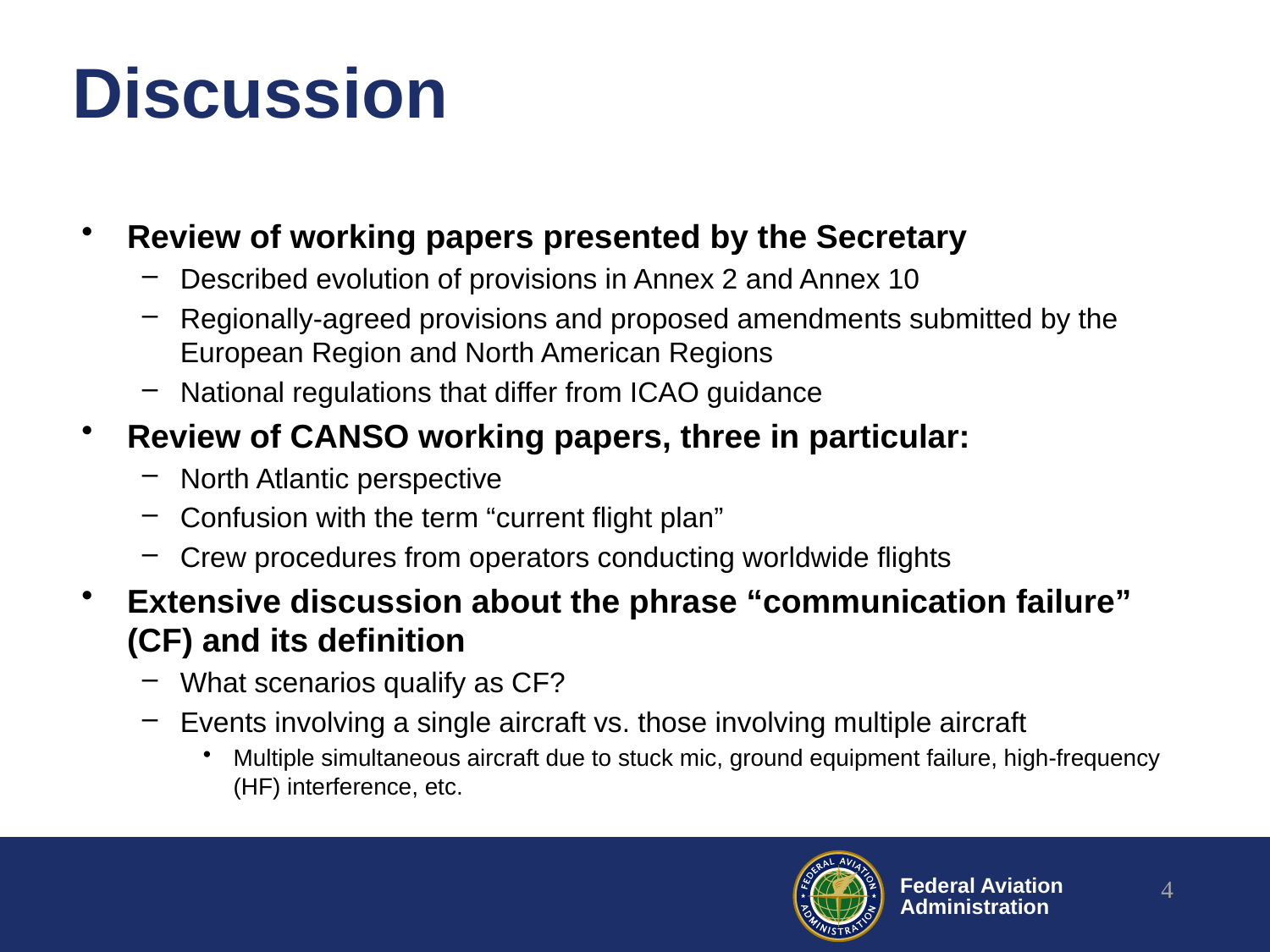

# Discussion
Review of working papers presented by the Secretary
Described evolution of provisions in Annex 2 and Annex 10
Regionally-agreed provisions and proposed amendments submitted by the European Region and North American Regions
National regulations that differ from ICAO guidance
Review of CANSO working papers, three in particular:
North Atlantic perspective
Confusion with the term “current flight plan”
Crew procedures from operators conducting worldwide flights
Extensive discussion about the phrase “communication failure” (CF) and its definition
What scenarios qualify as CF?
Events involving a single aircraft vs. those involving multiple aircraft
Multiple simultaneous aircraft due to stuck mic, ground equipment failure, high-frequency (HF) interference, etc.
4